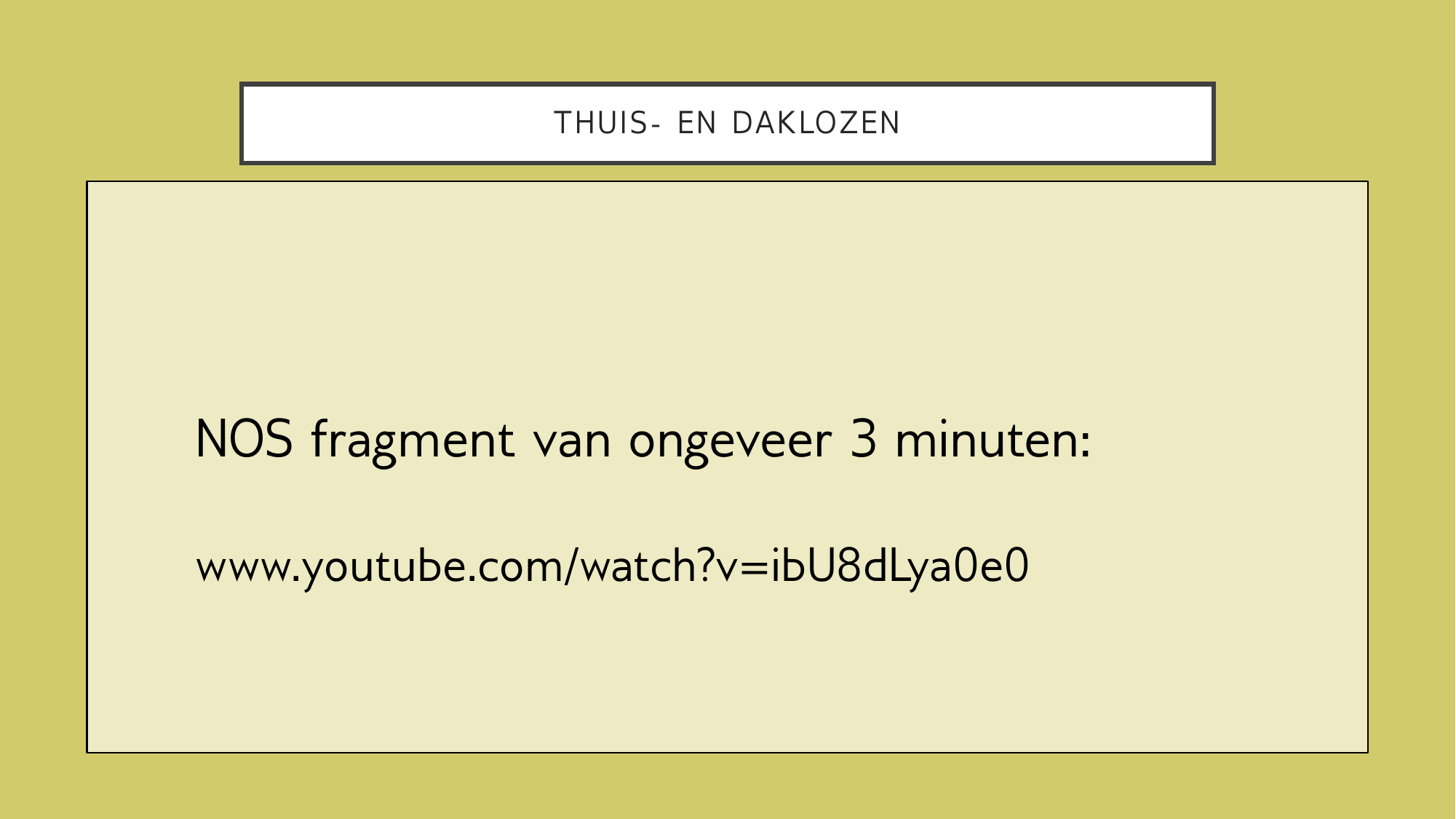

# Thuis- en daklozen

NOS fragment van ongeveer 3 minuten:

www.youtube.com/watch?v=ibU8dLya0e0